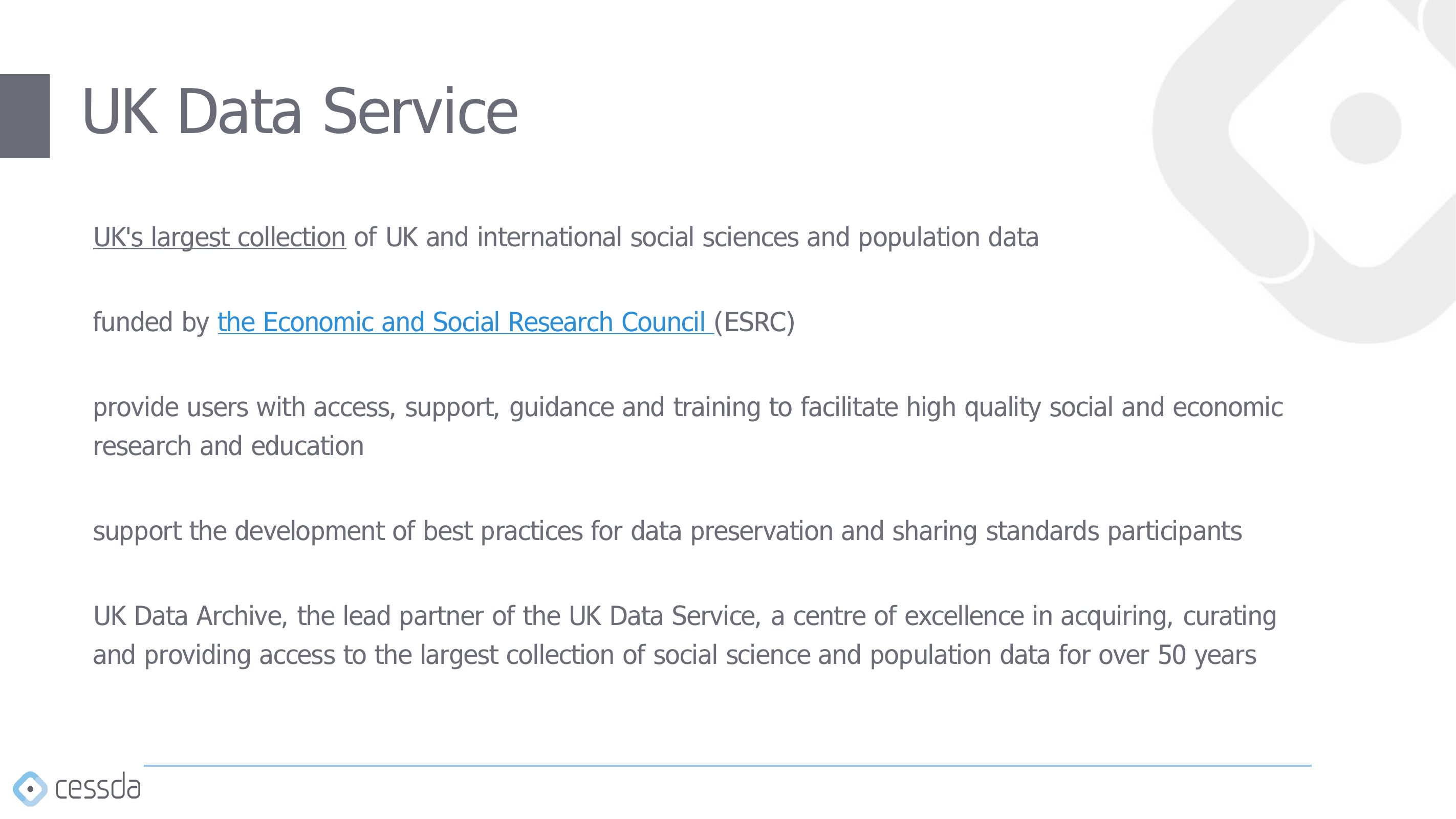

# UK Data Service
UK's largest collection of UK and international social sciences and population data

funded by the Economic and Social Research Council (ESRC)

provide users with access, support, guidance and training to facilitate high quality social and economic research and education

support the development of best practices for data preservation and sharing standards participants

UK Data Archive, the lead partner of the UK Data Service, a centre of excellence in acquiring, curating and providing access to the largest collection of social science and population data for over 50 years